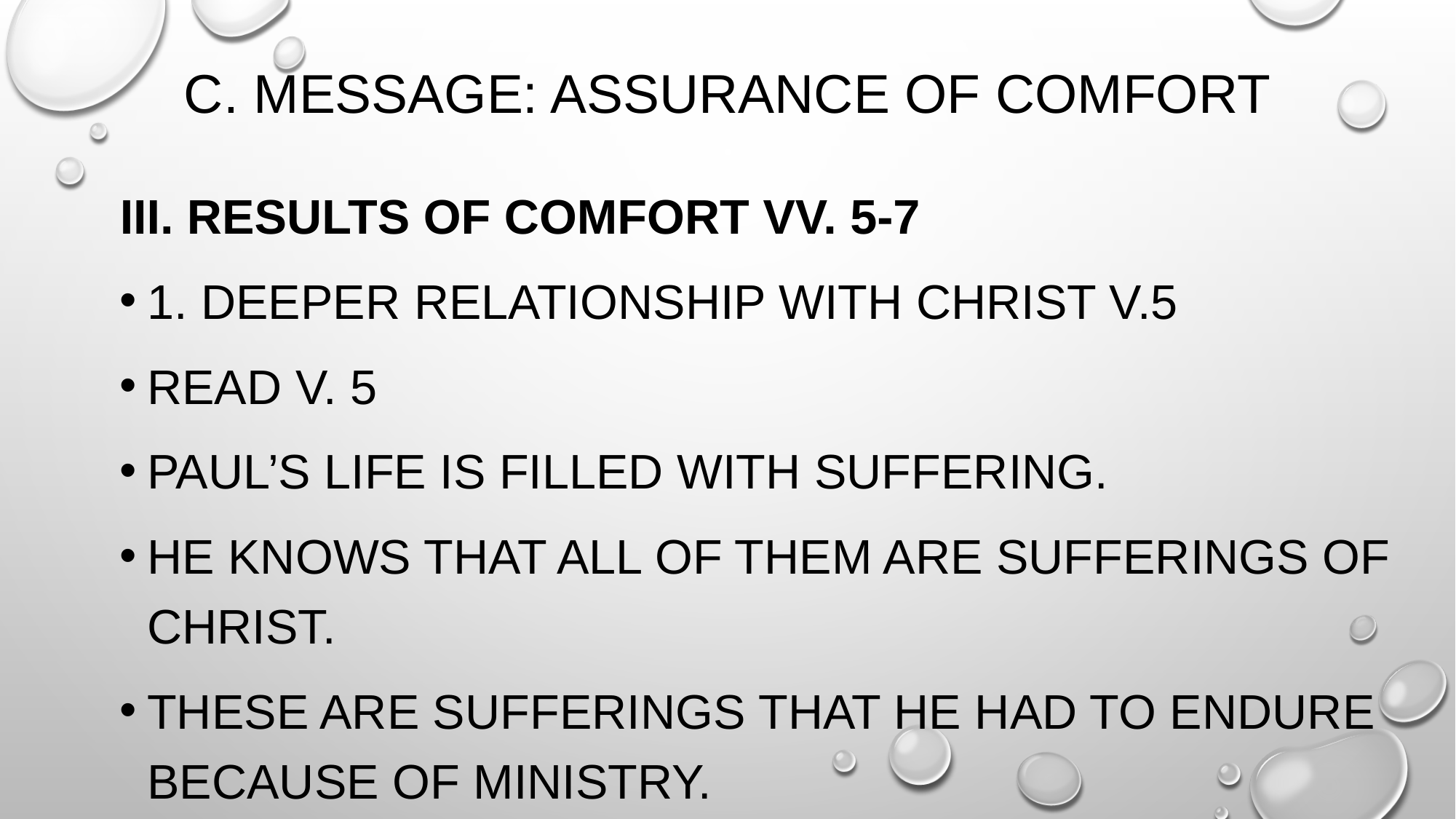

# c. message: assurance of comfort
III. results of comfort vv. 5-7
1. deeper relationship with christ v.5
Read v. 5
Paul’s life is filled with suffering.
He knows that all of them are sufferings of christ.
These are sufferings that he had to endure because of ministry.